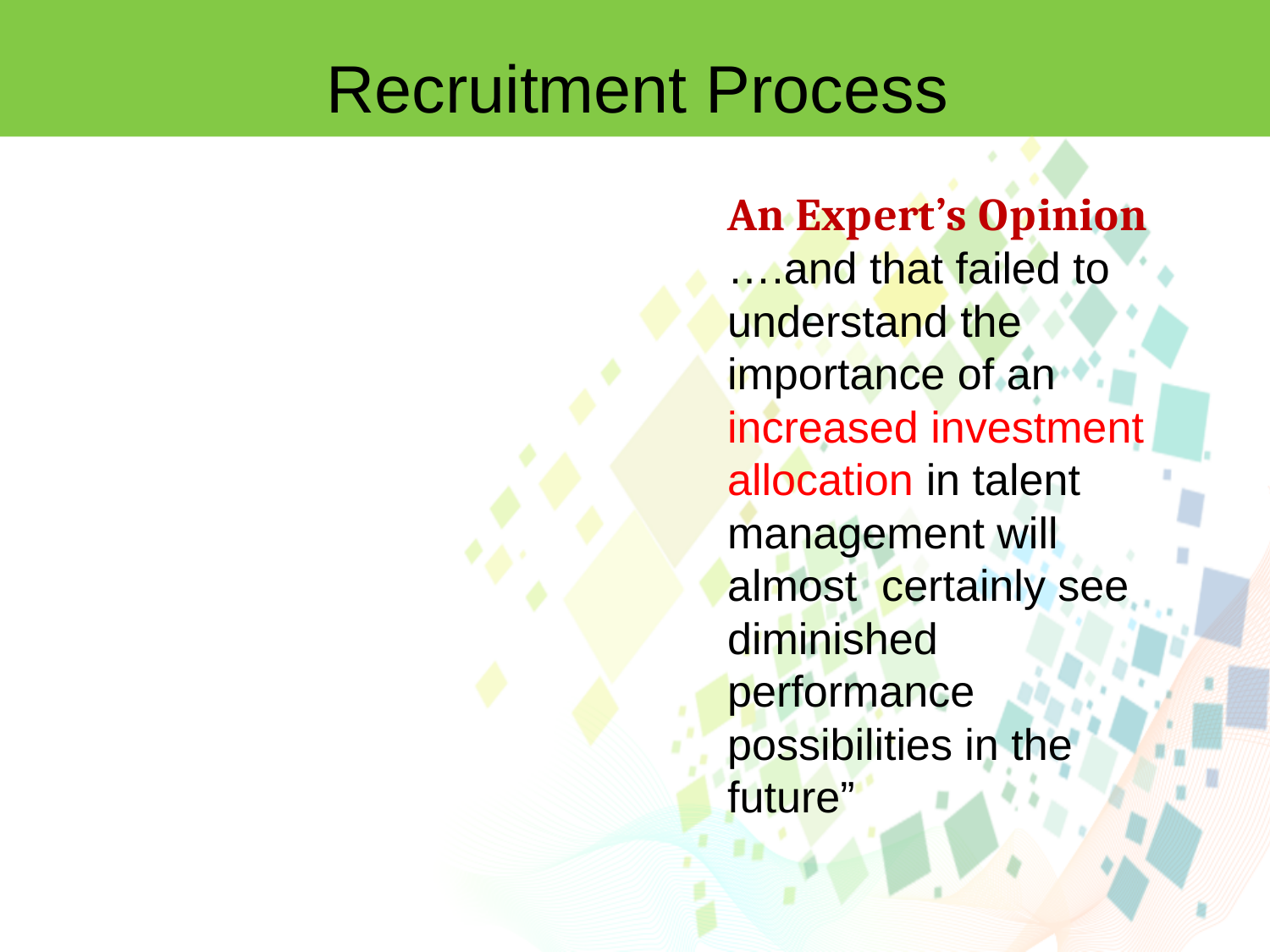

Recruitment Process
An Expert’s Opinion
….and that failed to understand the importance of an increased investment allocation in talent management will almost  certainly see diminished performance possibilities in the future”